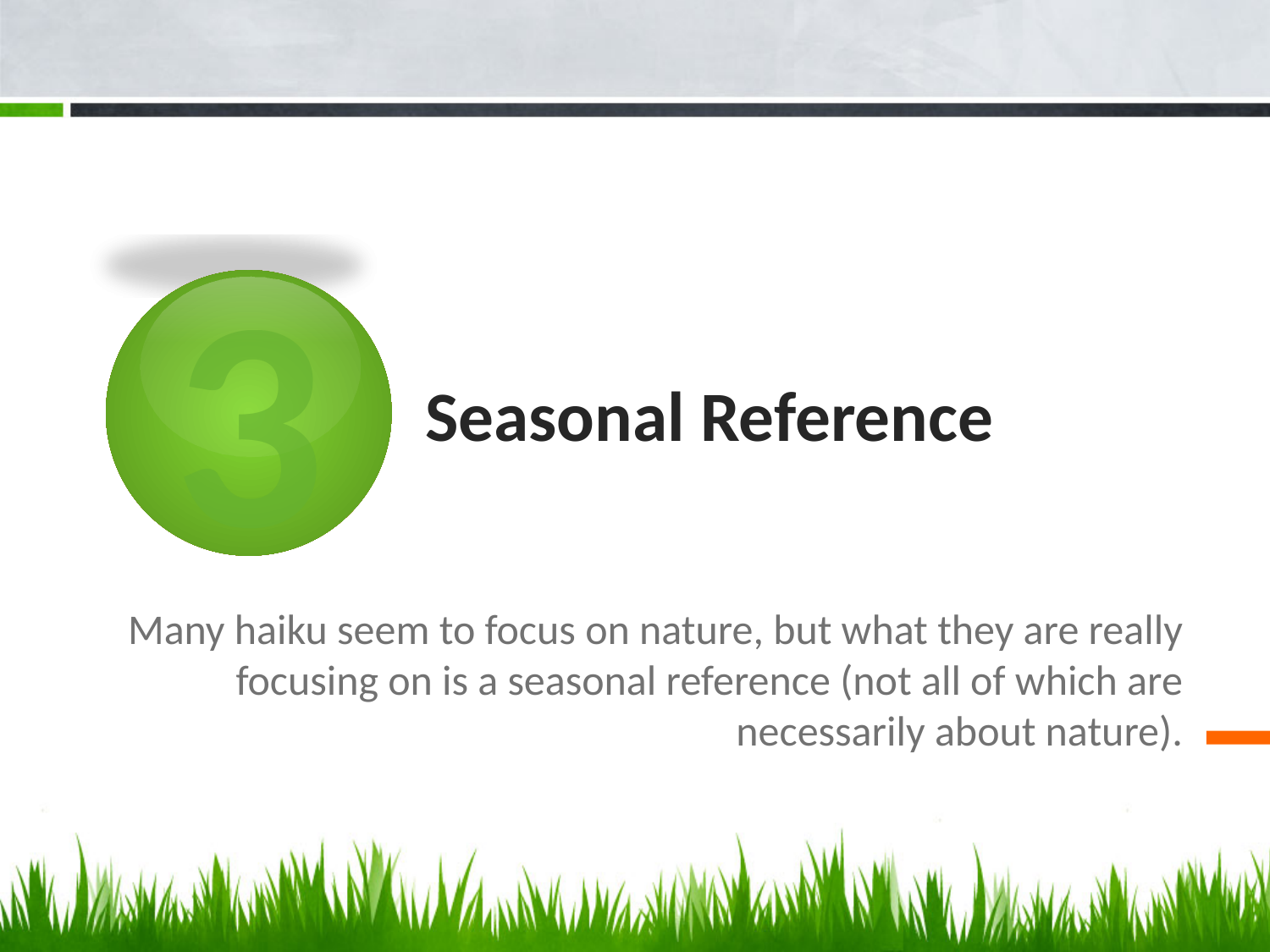

3

# Seasonal Reference
Many haiku seem to focus on nature, but what they are really focusing on is a seasonal reference (not all of which are necessarily about nature).